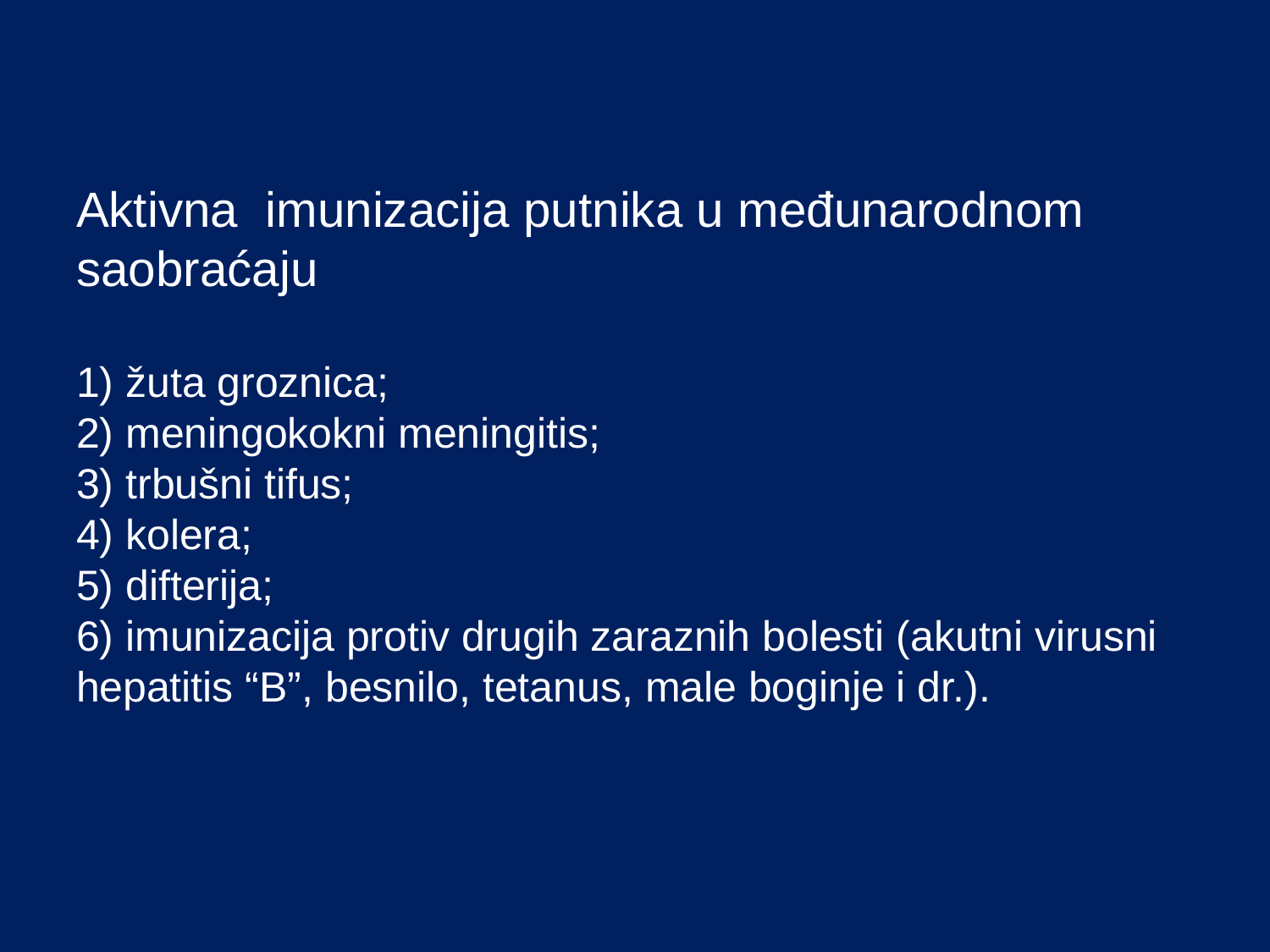

# Aktivna  imunizacija putnika u međunarodnom saobraćaju 1) žuta groznica; 2) meningokokni meningitis; 3) trbušni tifus; 4) kolera; 5) difterija; 6) imunizacija protiv drugih zaraznih bolesti (akutni virusni hepatitis “B”, besnilo, tetanus, male boginje i dr.).